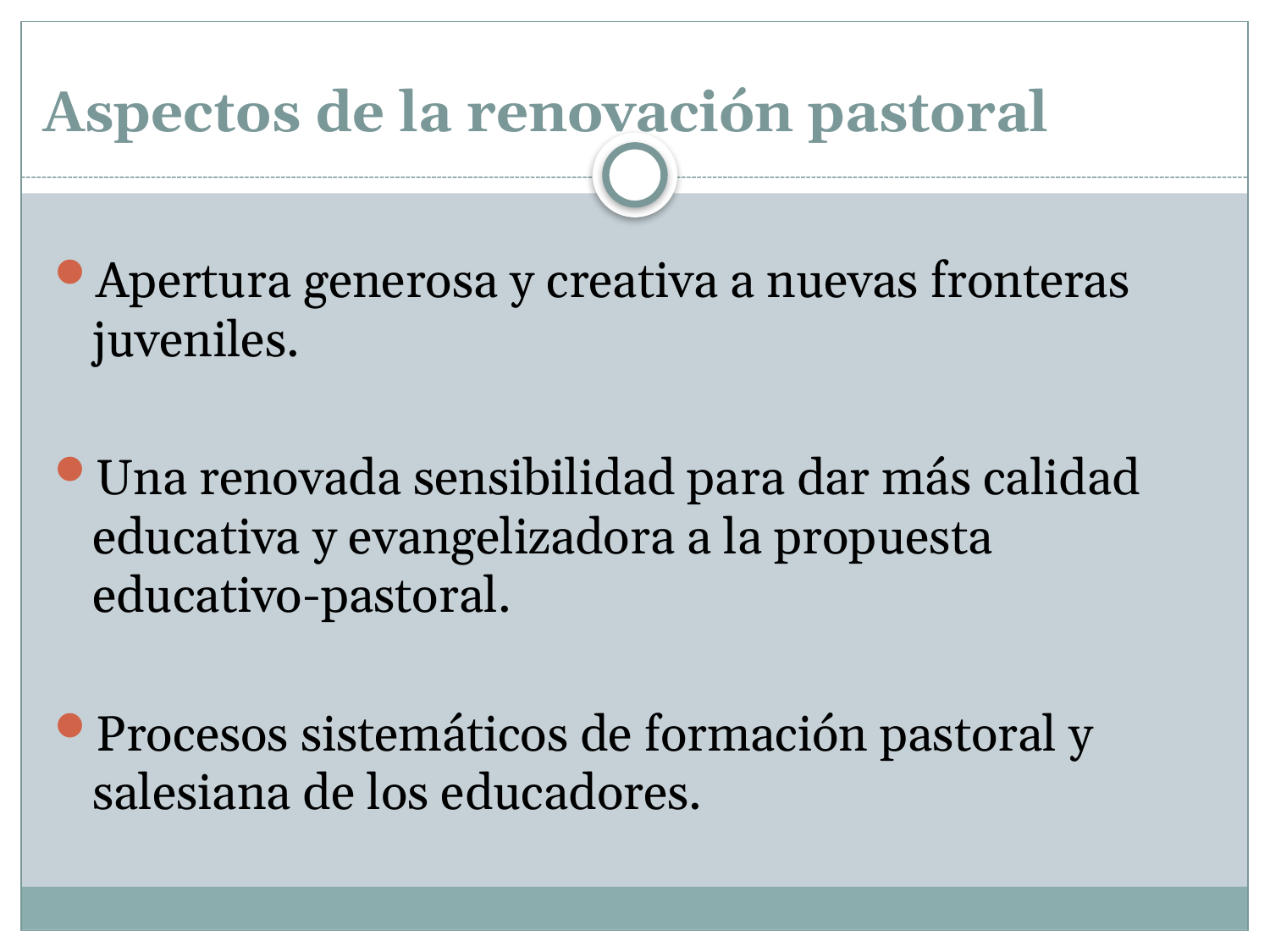

# Aspectos de la renovación pastoral
Apertura generosa y creativa a nuevas fronteras juveniles.

Una renovada sensibilidad para dar más calidad educativa y evangelizadora a la propuesta educativo-pastoral.

Procesos sistemáticos de formación pastoral y salesiana de los educadores.